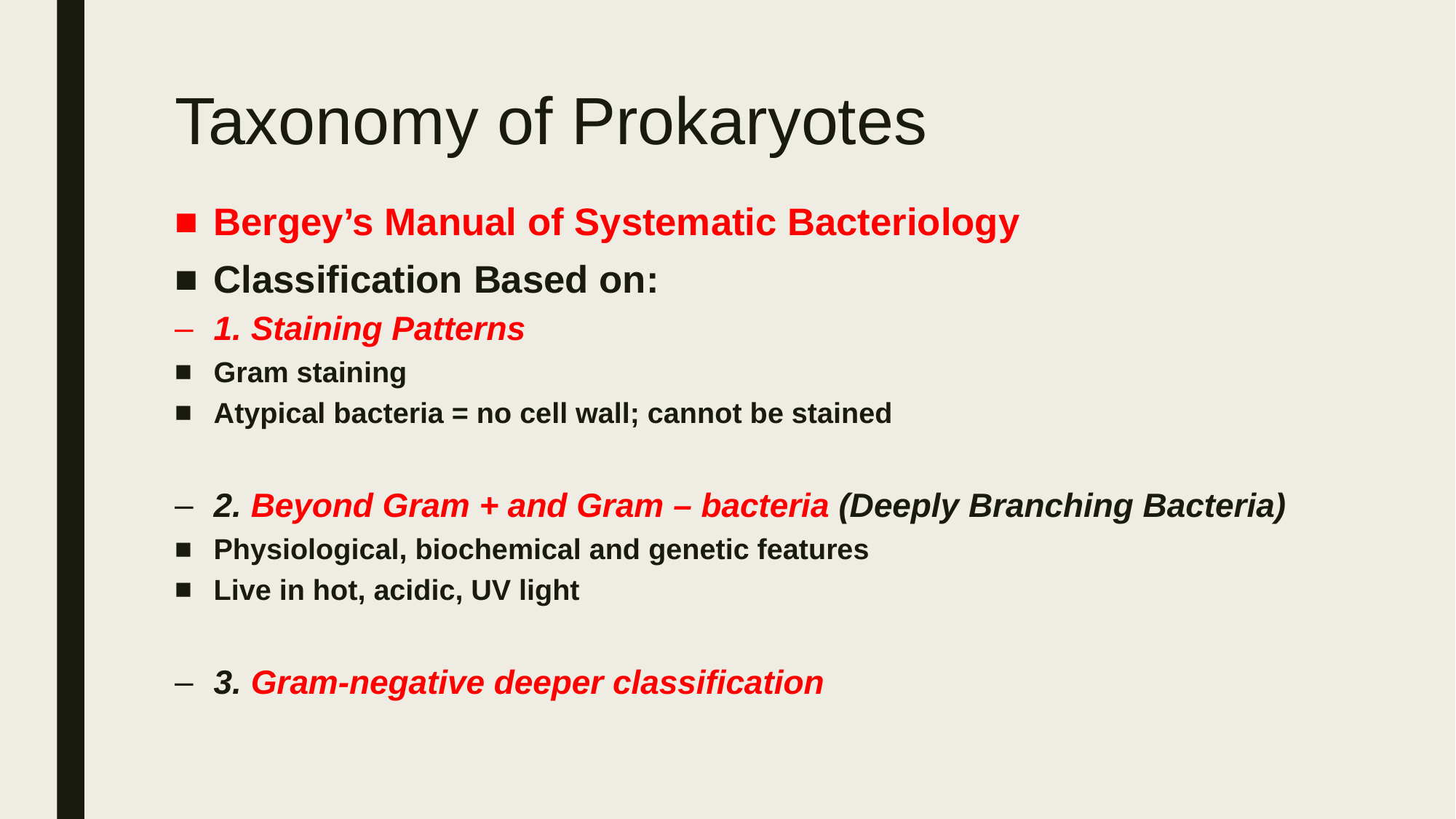

# Taxonomy of Prokaryotes
Bergey’s Manual of Systematic Bacteriology
Classification Based on:
1. Staining Patterns
Gram staining
Atypical bacteria = no cell wall; cannot be stained

2. Beyond Gram + and Gram – bacteria (Deeply Branching Bacteria)
Physiological, biochemical and genetic features
Live in hot, acidic, UV light

3. Gram-negative deeper classification